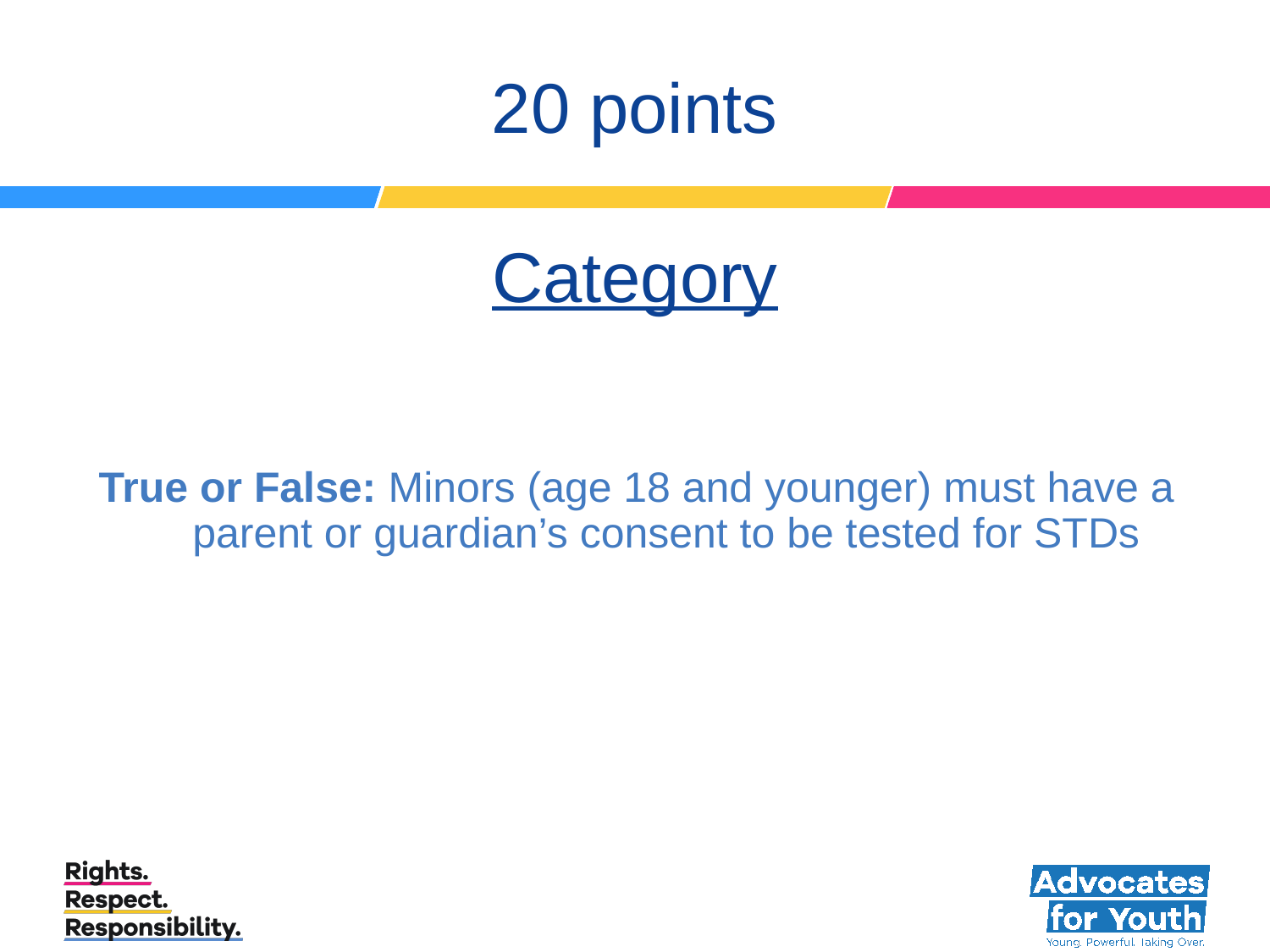

# 20 points Category Testing, Testing
True or False: Minors (age 18 and younger) must have a parent or guardian’s consent to be tested for STDs